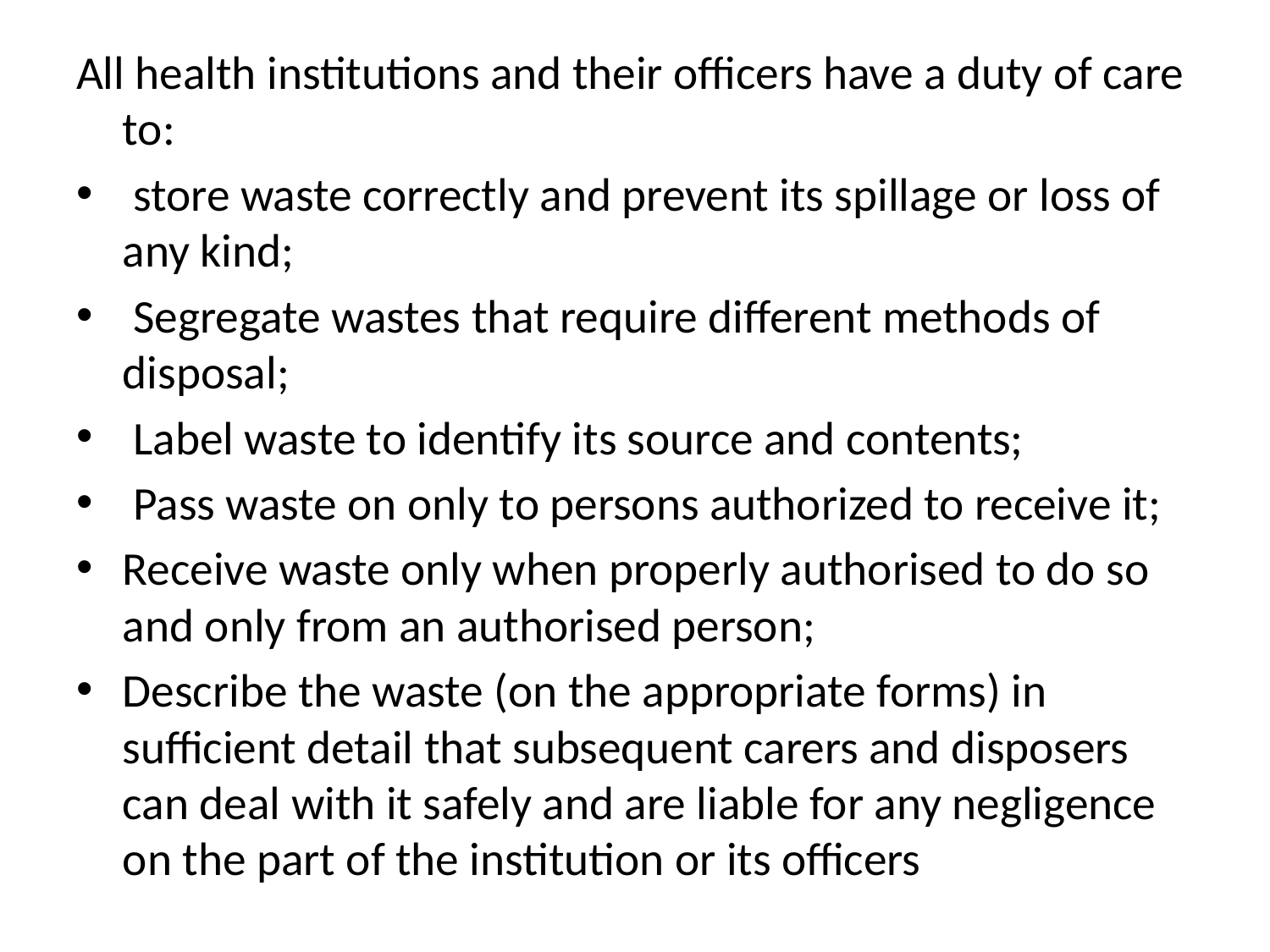

All health institutions and their officers have a duty of care to:
 store waste correctly and prevent its spillage or loss of any kind;
 Segregate wastes that require different methods of disposal;
 Label waste to identify its source and contents;
 Pass waste on only to persons authorized to receive it;
Receive waste only when properly authorised to do so and only from an authorised person;
Describe the waste (on the appropriate forms) in sufficient detail that subsequent carers and disposers can deal with it safely and are liable for any negligence on the part of the institution or its officers